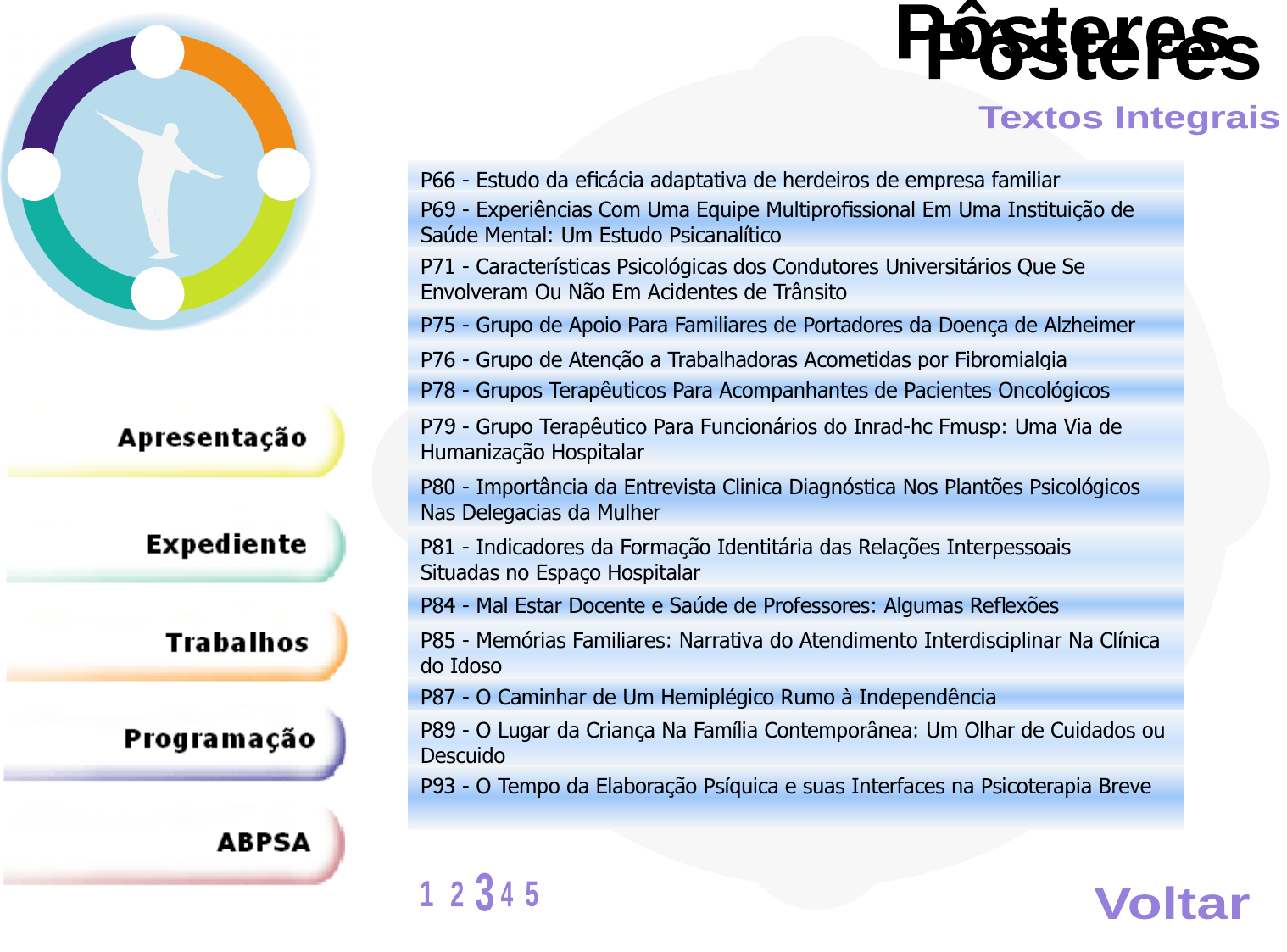

Pôsteres
Pôsteres
Textos Integrais
P66 - Estudo da eficácia adaptativa de herdeiros de empresa familiar
P69 - Experiências Com Uma Equipe Multiprofissional Em Uma Instituição de Saúde Mental: Um Estudo Psicanalítico
P71 - Características Psicológicas dos Condutores Universitários Que Se Envolveram Ou Não Em Acidentes de Trânsito
P75 - Grupo de Apoio Para Familiares de Portadores da Doença de Alzheimer

P76 - Grupo de Atenção a Trabalhadoras Acometidas por Fibromialgia
P78 - Grupos Terapêuticos Para Acompanhantes de Pacientes Oncológicos
P79 - Grupo Terapêutico Para Funcionários do Inrad-hc Fmusp: Uma Via de Humanização Hospitalar
P80 - Importância da Entrevista Clinica Diagnóstica Nos Plantões Psicológicos Nas Delegacias da Mulher
P81 - Indicadores da Formação Identitária das Relações Interpessoais
Situadas no Espaço Hospitalar
P84 - Mal Estar Docente e Saúde de Professores: Algumas Reflexões
P85 - Memórias Familiares: Narrativa do Atendimento Interdisciplinar Na Clínica do Idoso
P87 - O Caminhar de Um Hemiplégico Rumo à Independência
P89 - O Lugar da Criança Na Família Contemporânea: Um Olhar de Cuidados ou Descuido
P93 - O Tempo da Elaboração Psíquica e suas Interfaces na Psicoterapia Breve

3
1
2
4
5
Voltar